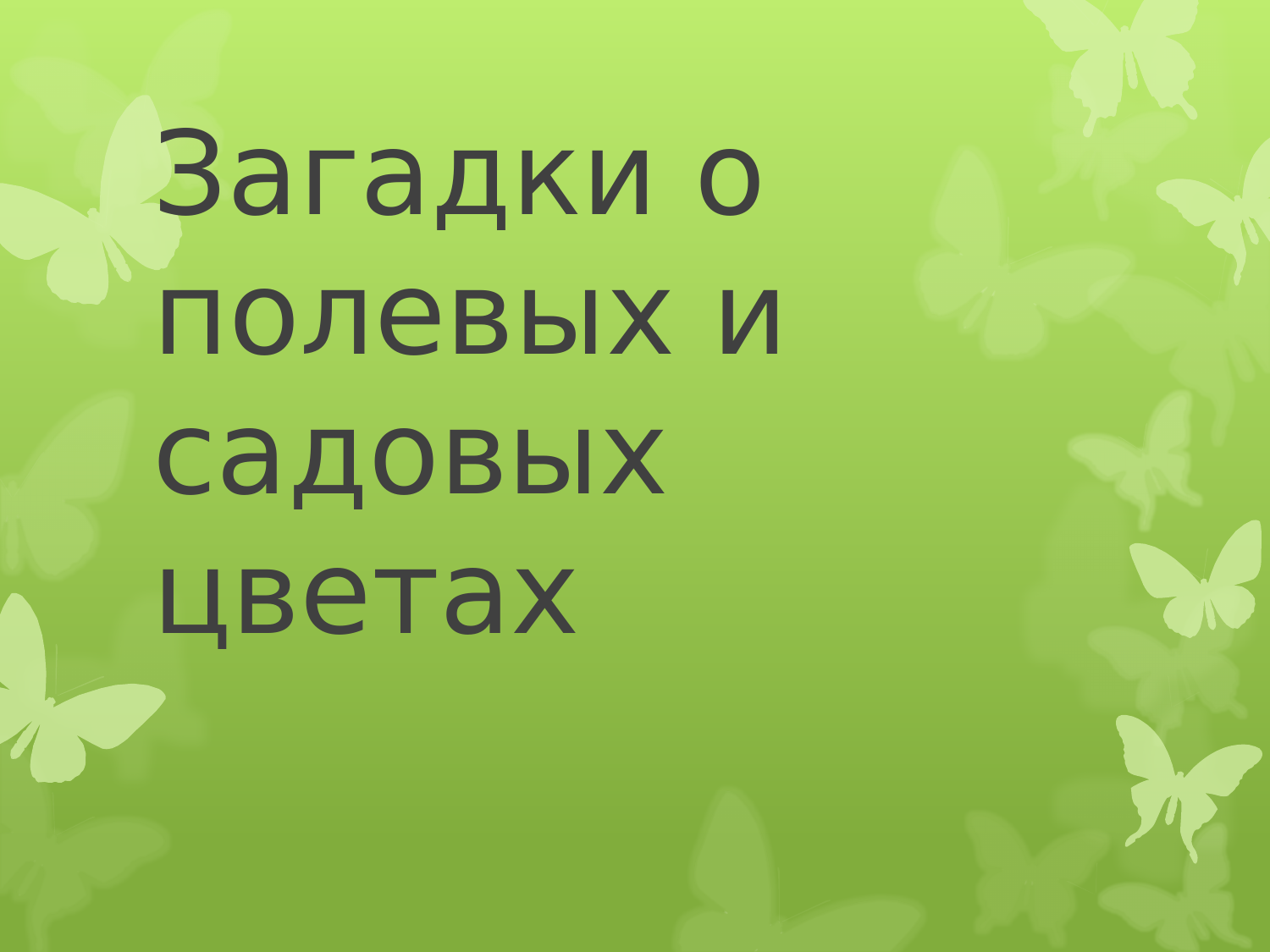

# Загадки о полевых и садовых цветах